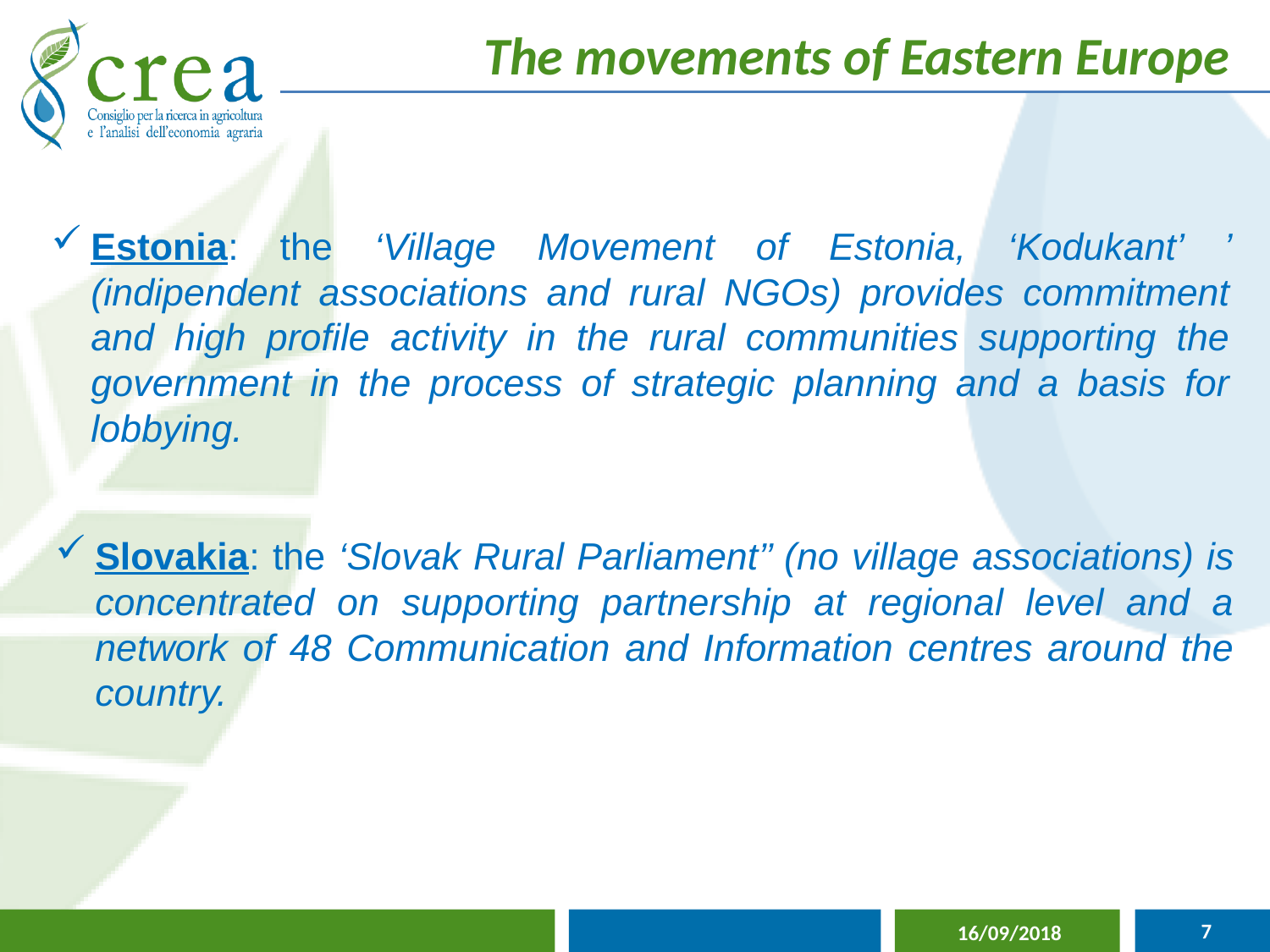

The movements of Eastern Europe
Estonia: the ‘Village Movement of Estonia, ‘Kodukant’ ’ (indipendent associations and rural NGOs) provides commitment and high profile activity in the rural communities supporting the government in the process of strategic planning and a basis for lobbying.
Slovakia: the ‘Slovak Rural Parliament’’ (no village associations) is concentrated on supporting partnership at regional level and a network of 48 Communication and Information centres around the country.